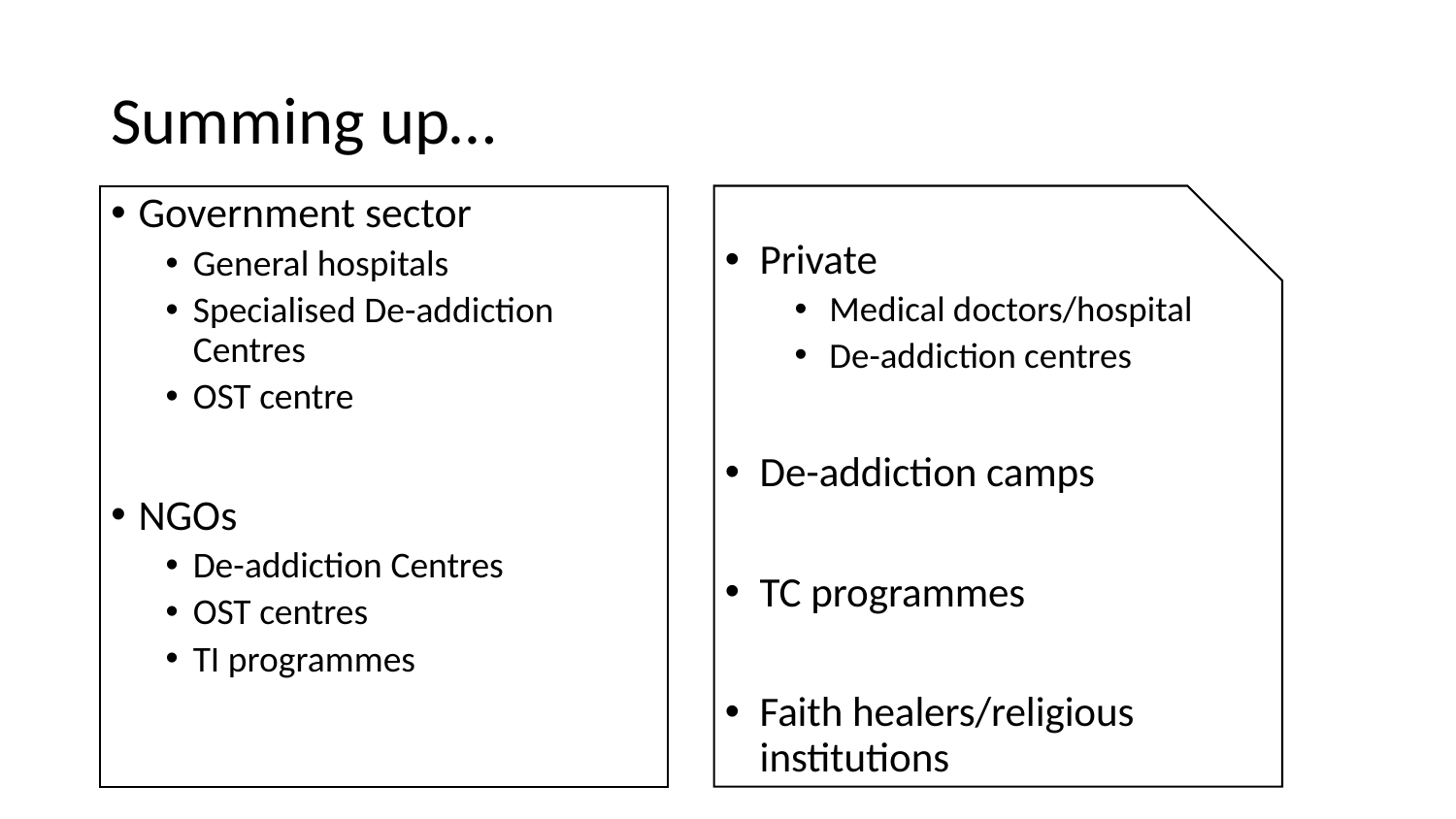

# Summing up…
Government sector
General hospitals
Specialised De-addiction Centres
OST centre

NGOs
De-addiction Centres
OST centres
TI programmes

Private
Medical doctors/hospital
De-addiction centres

De-addiction camps

TC programmes

Faith healers/religious institutions